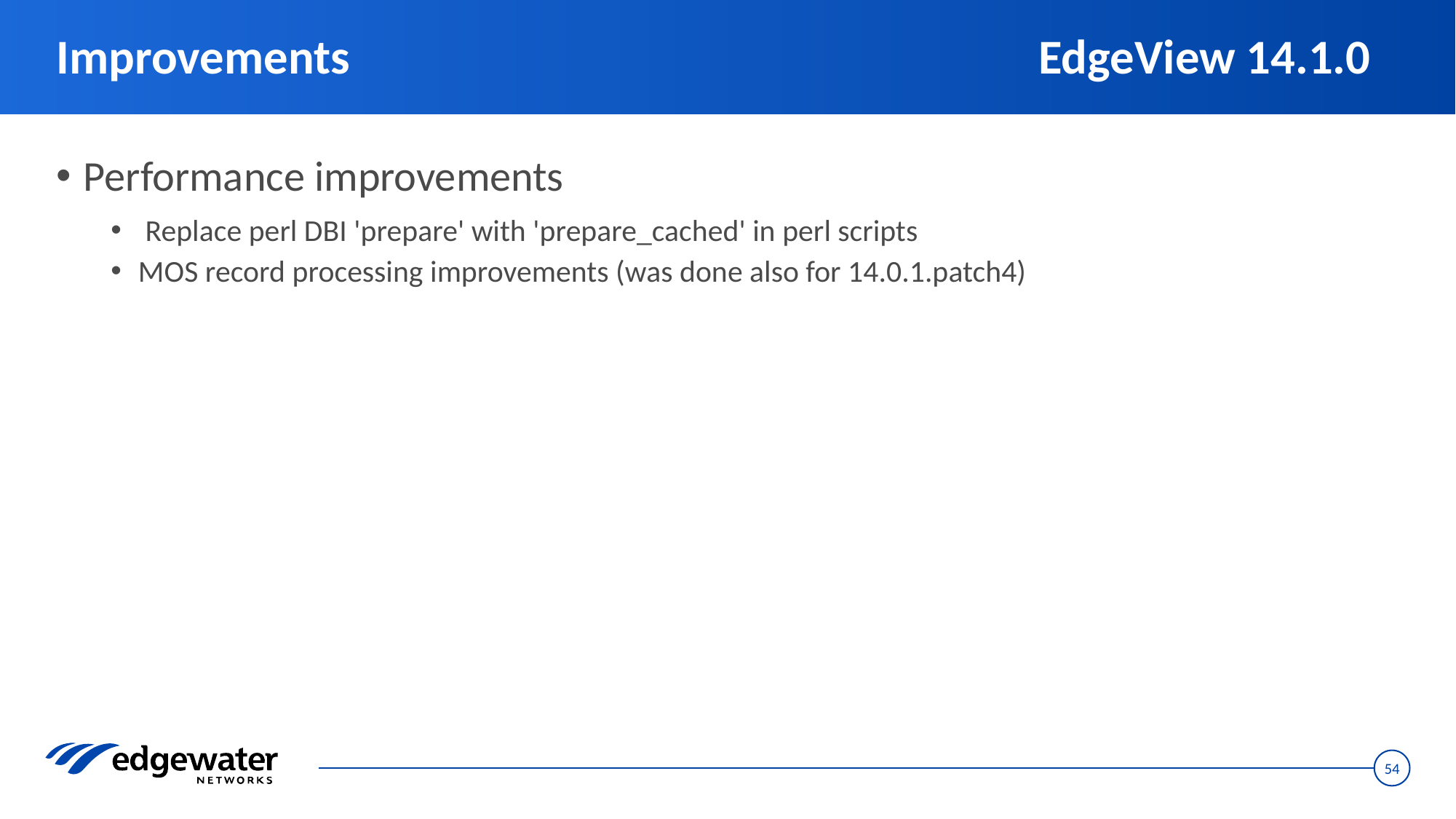

# Improvements							EdgeView 14.1.0
Performance improvements
 Replace perl DBI 'prepare' with 'prepare_cached' in perl scripts
MOS record processing improvements (was done also for 14.0.1.patch4)